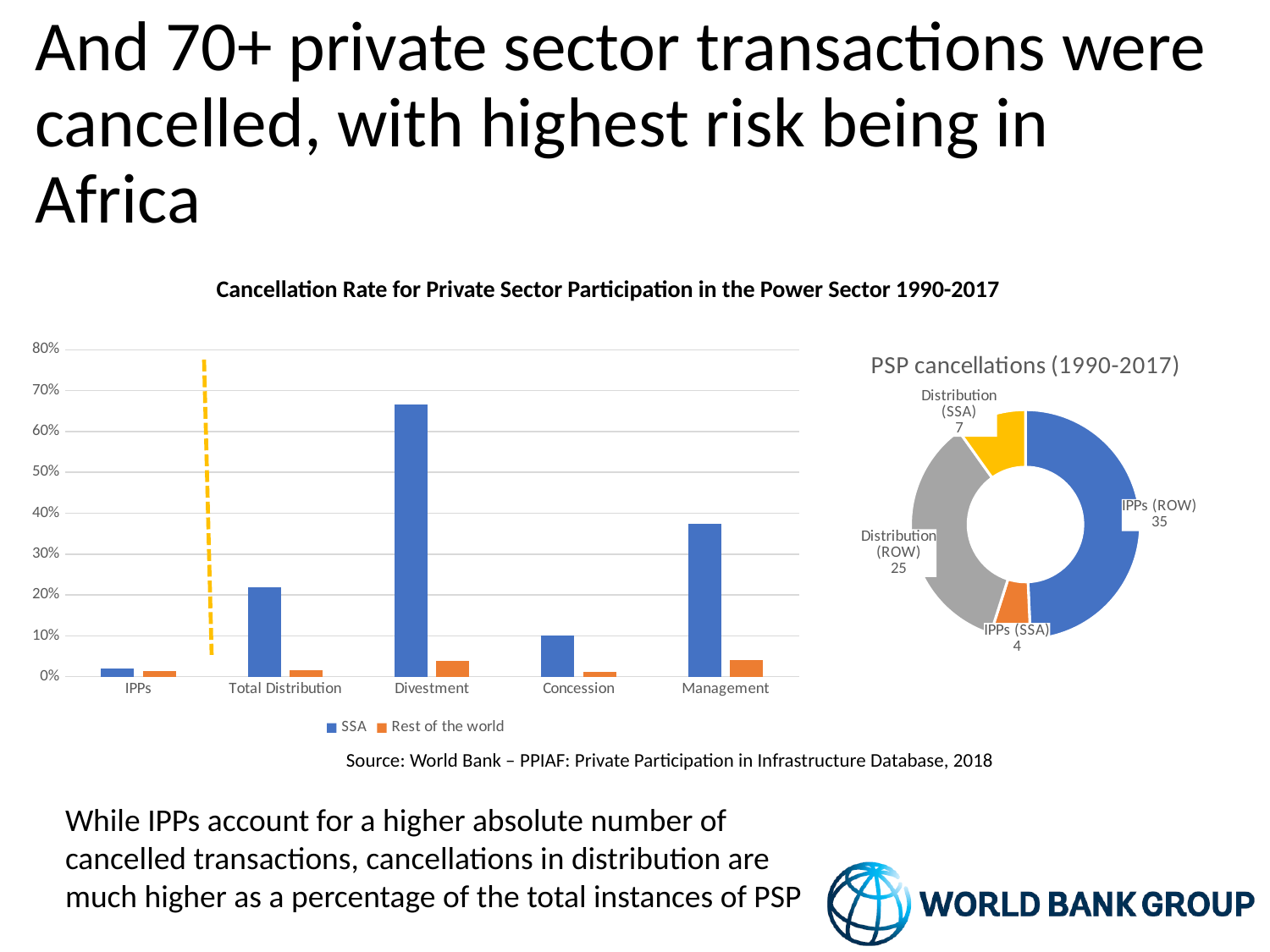

And 70+ private sector transactions were cancelled, with highest risk being in Africa
Cancellation Rate for Private Sector Participation in the Power Sector 1990-2017

### Chart

| Category | SSA | Rest of the world |
|---|---|---|
| IPPs | 0.019138755980861243 | 0.013143071723619977 |
| Total Distribution | 0.21875 | 0.01633045148895293 |
| Divestment | 0.6666666666666666 | 0.03811659192825112 |
| Concession | 0.1 | 0.01232394366197183 |
| Management | 0.375 | 0.04 |

### Chart: PSP cancellations (1990-2017)

| Category |  |
|---|---|
| IPPs (ROW) | 35.0 |
| IPPs (SSA) | 4.0 |
| Distribution (ROW) | 25.0 |
| Distribution (SSA) | 7.0 |
Source: World Bank – PPIAF: Private Participation in Infrastructure Database, 2018
While IPPs account for a higher absolute number of cancelled transactions, cancellations in distribution are much higher as a percentage of the total instances of PSP